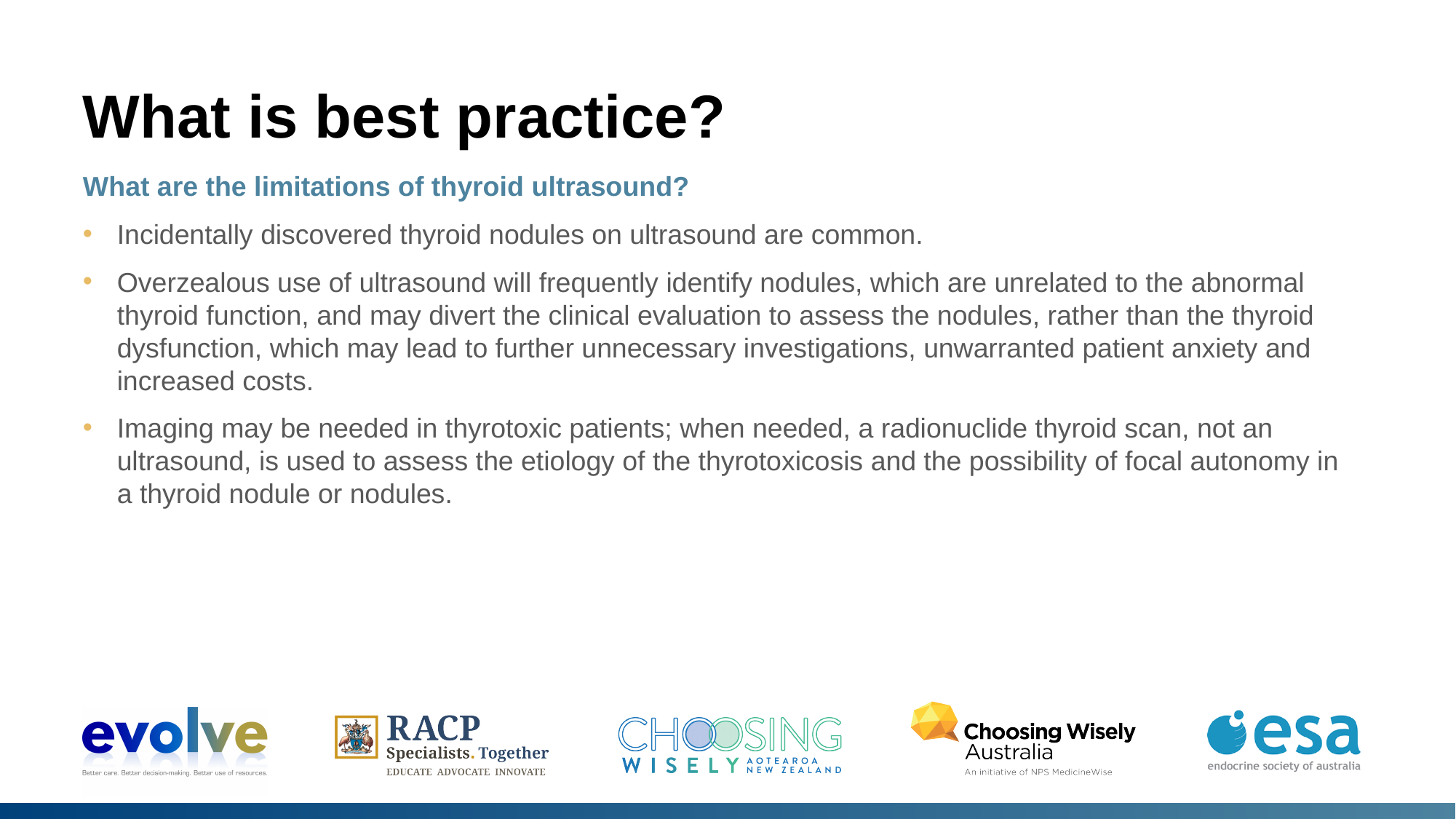

# What is best practice?
What are the limitations of thyroid ultrasound?
Incidentally discovered thyroid nodules on ultrasound are common.
Overzealous use of ultrasound will frequently identify nodules, which are unrelated to the abnormal thyroid function, and may divert the clinical evaluation to assess the nodules, rather than the thyroid dysfunction, which may lead to further unnecessary investigations, unwarranted patient anxiety and increased costs.
Imaging may be needed in thyrotoxic patients; when needed, a radionuclide thyroid scan, not an ultrasound, is used to assess the etiology of the thyrotoxicosis and the possibility of focal autonomy in a thyroid nodule or nodules.